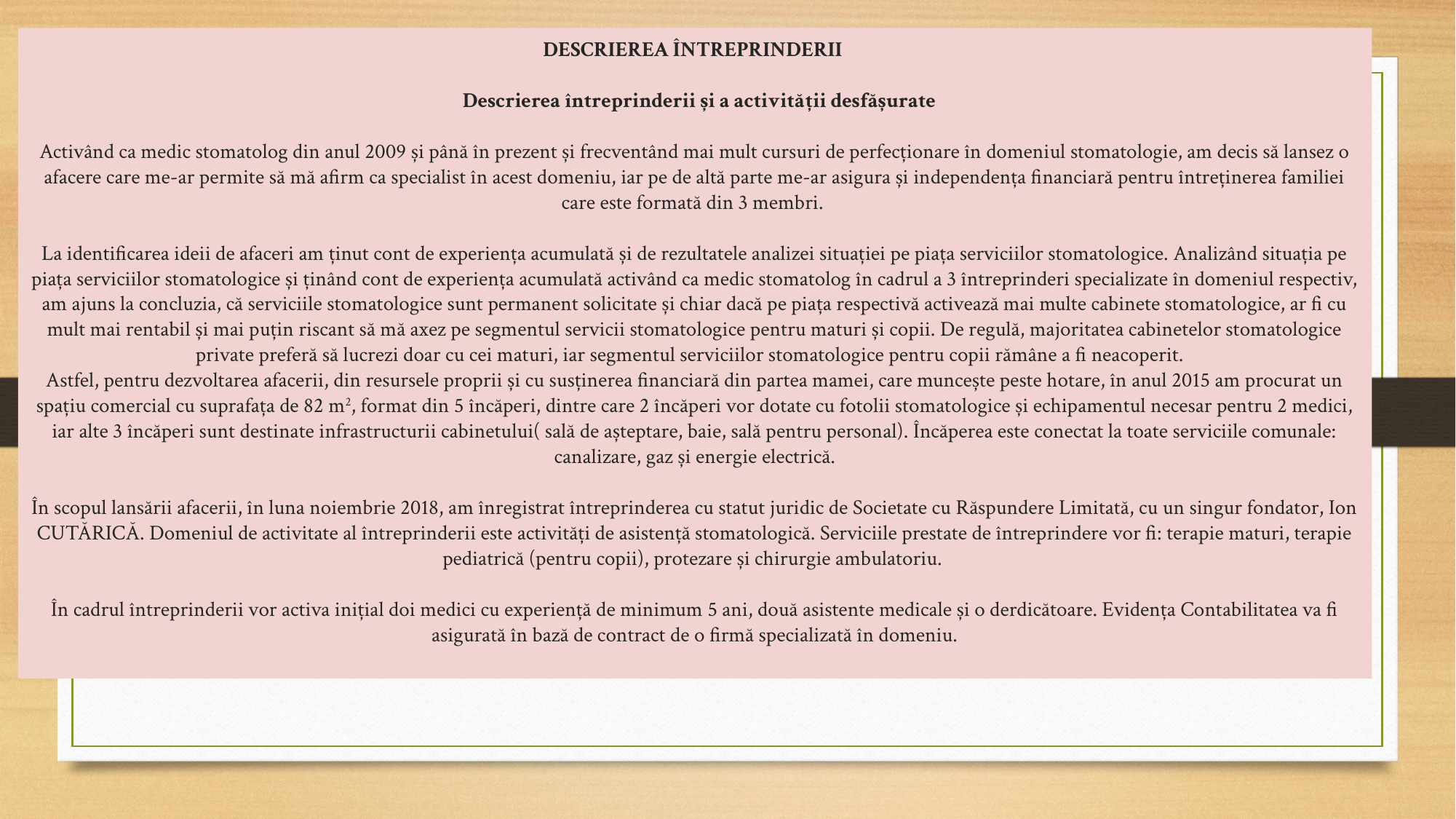

# DESCRIEREA ÎNTREPRINDERII Descrierea întreprinderii şi a activităţii desfăşurate Activând ca medic stomatolog din anul 2009 și până în prezent și frecventând mai mult cursuri de perfecționare în domeniul stomatologie, am decis să lansez o afacere care me-ar permite să mă afirm ca specialist în acest domeniu, iar pe de altă parte me-ar asigura și independența financiară pentru întreținerea familiei care este formată din 3 membri. La identificarea ideii de afaceri am ținut cont de experiența acumulată și de rezultatele analizei situației pe piața serviciilor stomatologice. Analizând situația pe piața serviciilor stomatologice și ținând cont de experiența acumulată activând ca medic stomatolog în cadrul a 3 întreprinderi specializate în domeniul respectiv, am ajuns la concluzia, că serviciile stomatologice sunt permanent solicitate și chiar dacă pe piața respectivă activează mai multe cabinete stomatologice, ar fi cu mult mai rentabil și mai puțin riscant să mă axez pe segmentul servicii stomatologice pentru maturi și copii. De regulă, majoritatea cabinetelor stomatologice private preferă să lucrezi doar cu cei maturi, iar segmentul serviciilor stomatologice pentru copii rămâne a fi neacoperit. Astfel, pentru dezvoltarea afacerii, din resursele proprii și cu susținerea financiară din partea mamei, care muncește peste hotare, în anul 2015 am procurat un spațiu comercial cu suprafața de 82 m2, format din 5 încăperi, dintre care 2 încăperi vor dotate cu fotolii stomatologice și echipamentul necesar pentru 2 medici, iar alte 3 încăperi sunt destinate infrastructurii cabinetului( sală de așteptare, baie, sală pentru personal). Încăperea este conectat la toate serviciile comunale: canalizare, gaz și energie electrică. În scopul lansării afacerii, în luna noiembrie 2018, am înregistrat întreprinderea cu statut juridic de Societate cu Răspundere Limitată, cu un singur fondator, Ion CUTĂRICĂ. Domeniul de activitate al întreprinderii este activități de asistență stomatologică. Serviciile prestate de întreprindere vor fi: terapie maturi, terapie pediatrică (pentru copii), protezare și chirurgie ambulatoriu. În cadrul întreprinderii vor activa inițial doi medici cu experiență de minimum 5 ani, două asistente medicale și o derdicătoare. Evidența Contabilitatea va fi asigurată în bază de contract de o firmă specializată în domeniu.